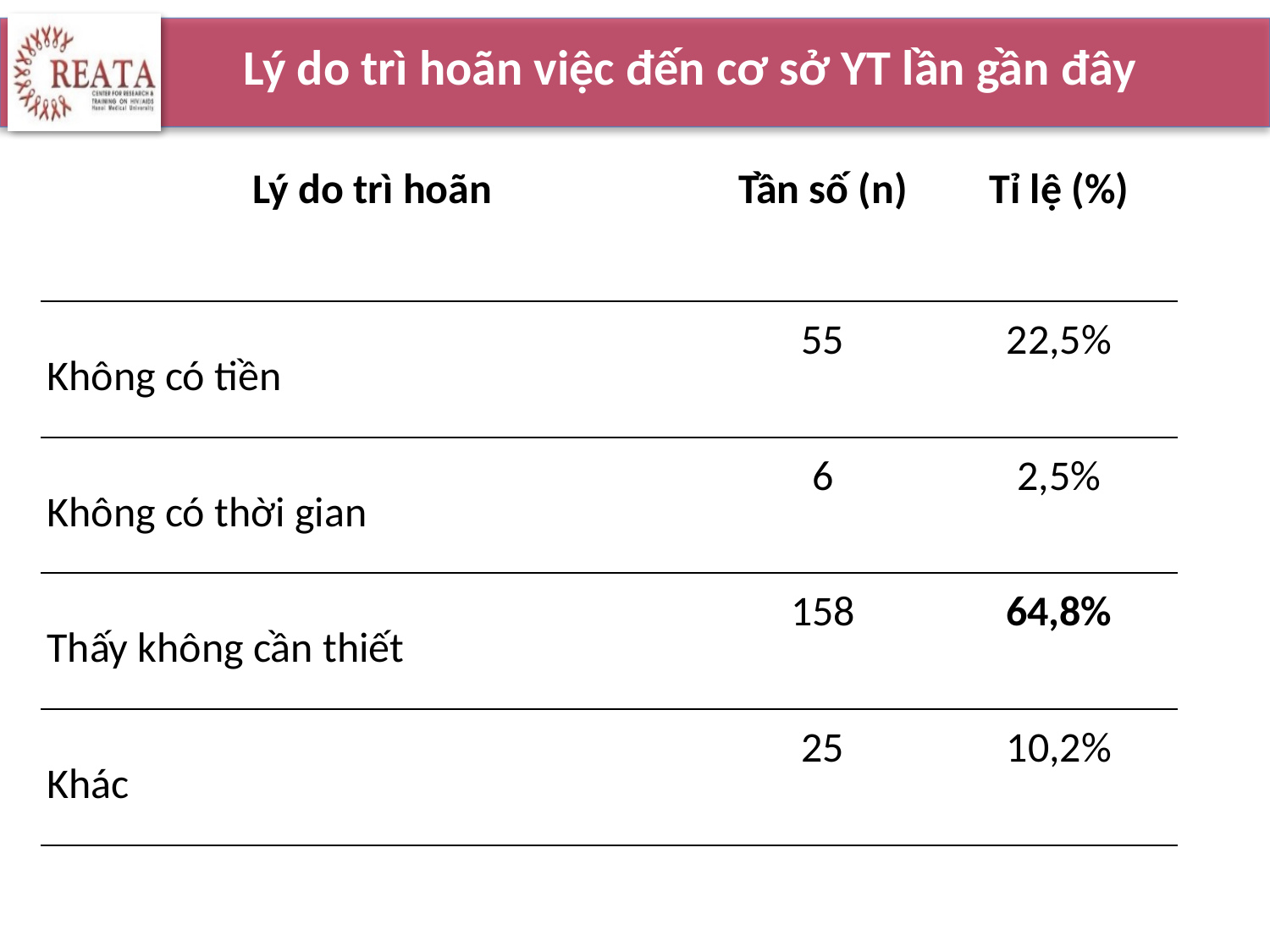

# Lý do trì hoãn việc đến cơ sở YT lần gần đây
| Lý do trì hoãn | Tần số (n) | Tỉ lệ (%) |
| --- | --- | --- |
| Không có tiền | 55 | 22,5% |
| Không có thời gian | 6 | 2,5% |
| Thấy không cần thiết | 158 | 64,8% |
| Khác | 25 | 10,2% |